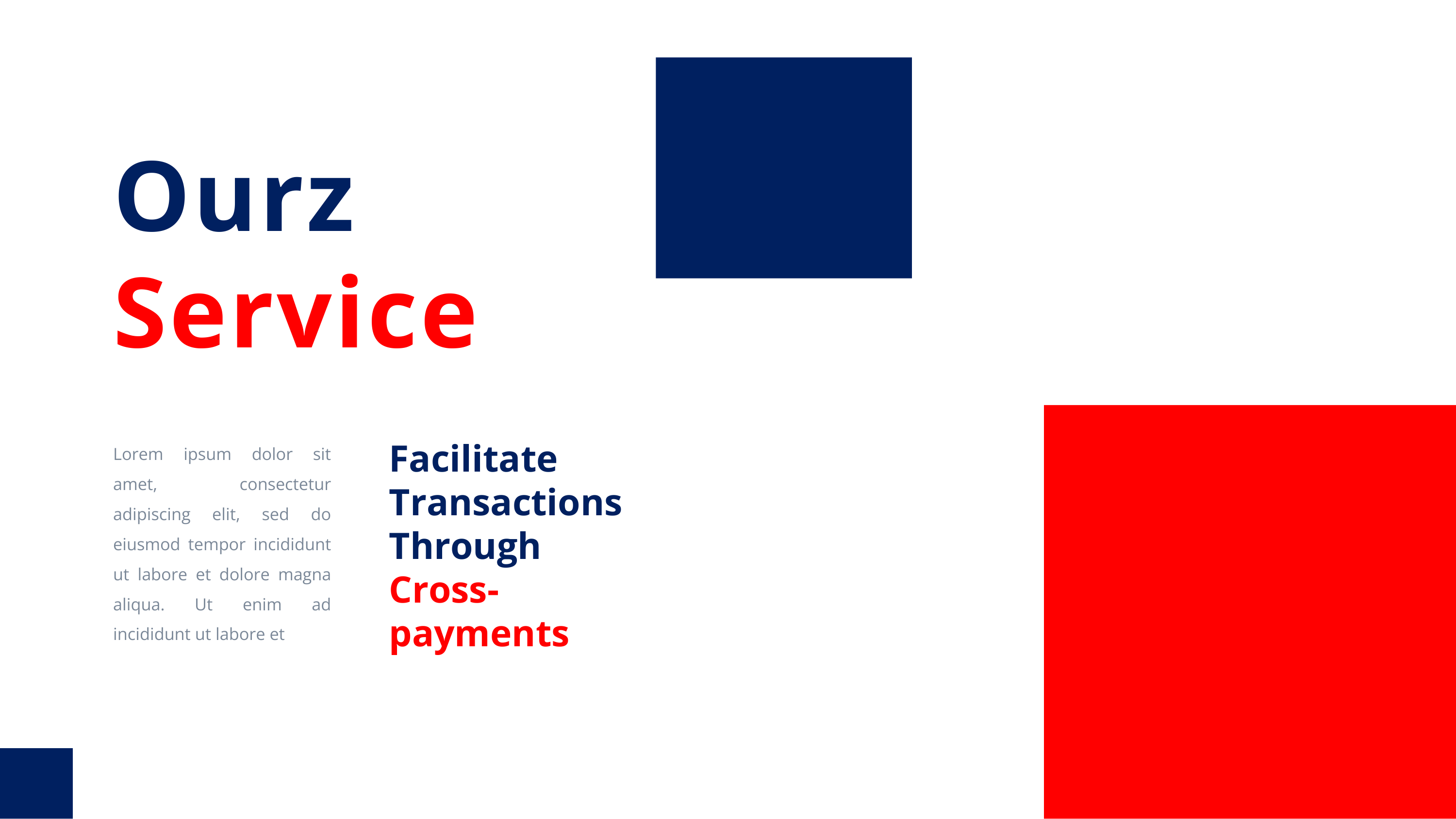

Ourz Service

Lorem ipsum dolor sit amet, consectetur adipiscing elit, sed do eiusmod tempor incididunt ut labore et dolore magna aliqua. Ut enim ad incididunt ut labore et
Facilitate Transactions Through Cross-payments